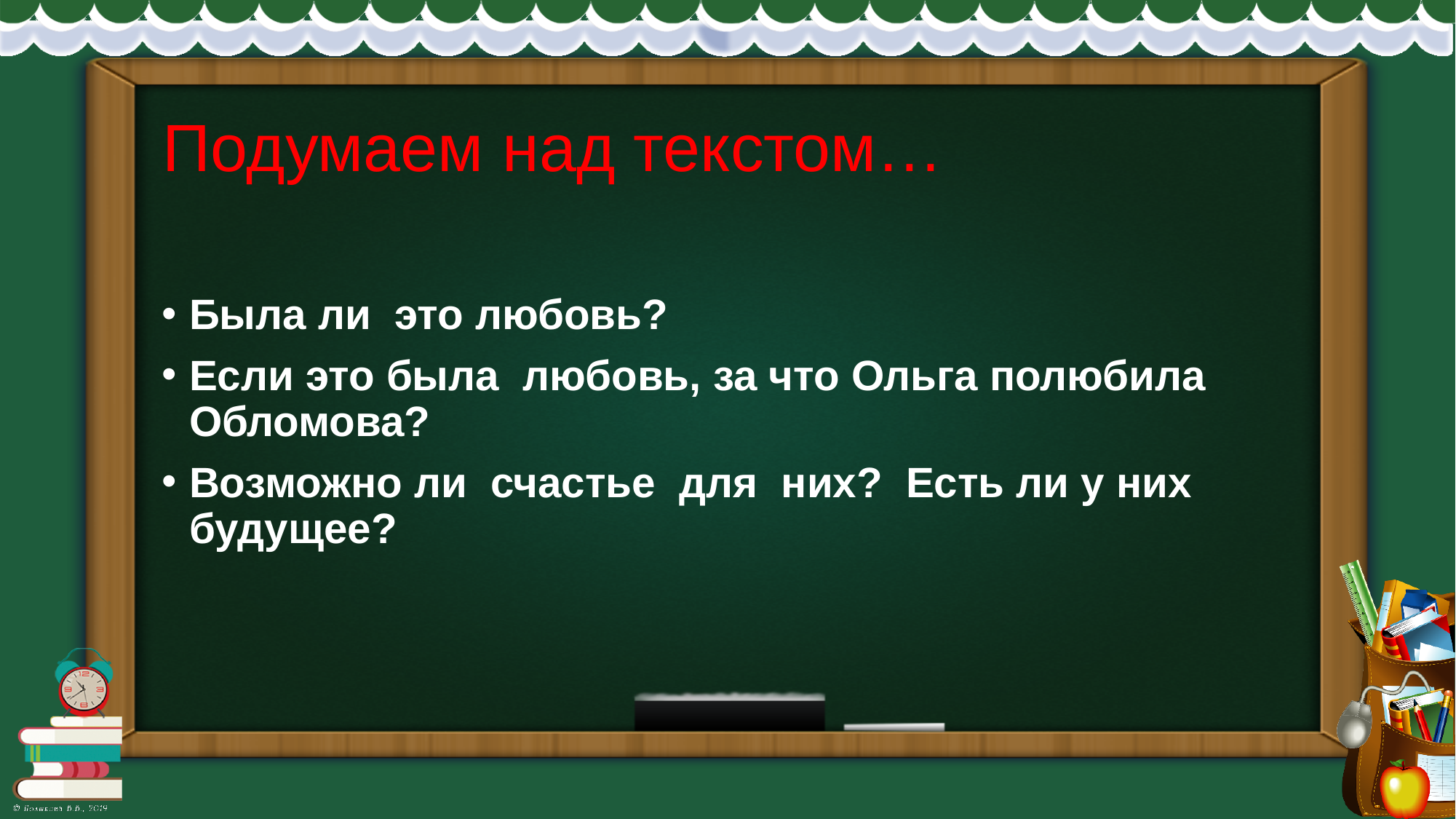

# Подумаем над текстом…

Была ли  это любовь?
Если это была  любовь, за что Ольга полюбила Обломова?
Возможно ли  счастье  для  них?  Есть ли у них будущее?